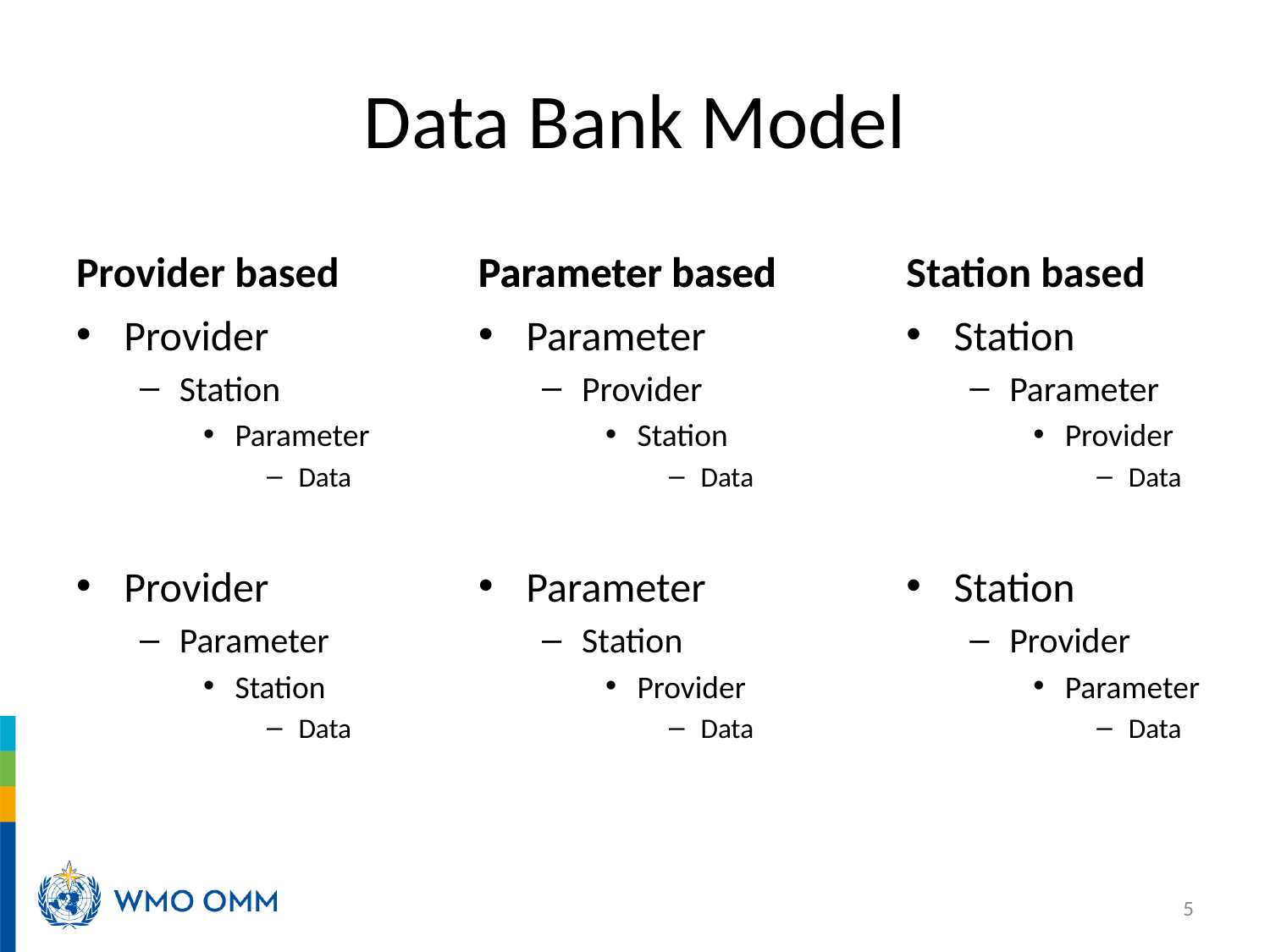

# Data Bank Model
Provider based
Parameter based
Parameter based
Station based
Provider
Station
Parameter
Data

Provider
Parameter
Station
Data
Parameter
Provider
Station
Data

Parameter
Station
Provider
Data

Station
Parameter
Provider
Data

Station
Provider
Parameter
Data

5